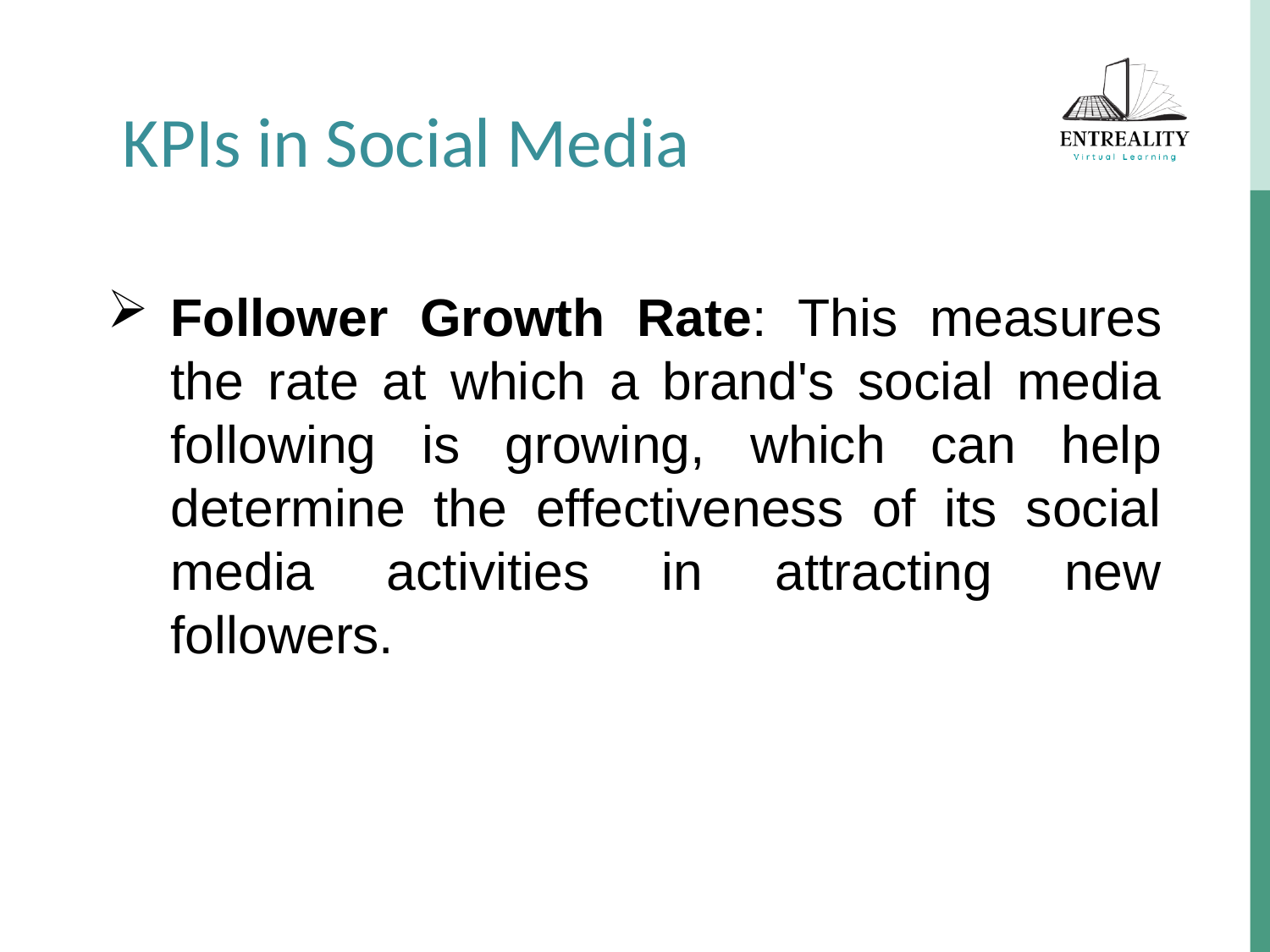

KPIs in Social Media
Follower Growth Rate: This measures the rate at which a brand's social media following is growing, which can help determine the effectiveness of its social media activities in attracting new followers.